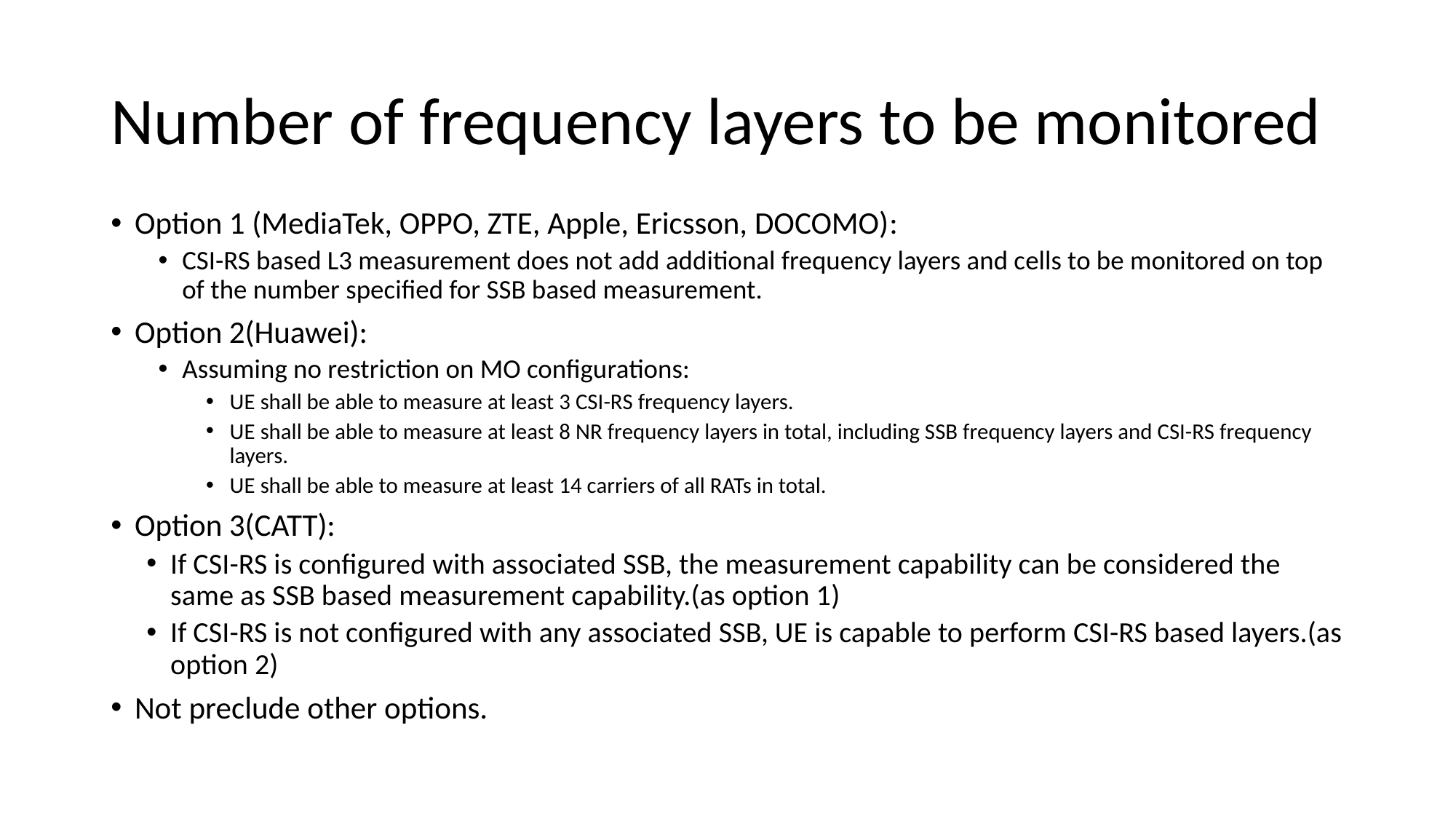

# Number of frequency layers to be monitored
Option 1 (MediaTek, OPPO, ZTE, Apple, Ericsson, DOCOMO):
CSI-RS based L3 measurement does not add additional frequency layers and cells to be monitored on top of the number specified for SSB based measurement.
Option 2(Huawei):
Assuming no restriction on MO configurations:
UE shall be able to measure at least 3 CSI-RS frequency layers.
UE shall be able to measure at least 8 NR frequency layers in total, including SSB frequency layers and CSI-RS frequency layers.
UE shall be able to measure at least 14 carriers of all RATs in total.
Option 3(CATT):
If CSI-RS is configured with associated SSB, the measurement capability can be considered the same as SSB based measurement capability.(as option 1)
If CSI-RS is not configured with any associated SSB, UE is capable to perform CSI-RS based layers.(as option 2)
Not preclude other options.